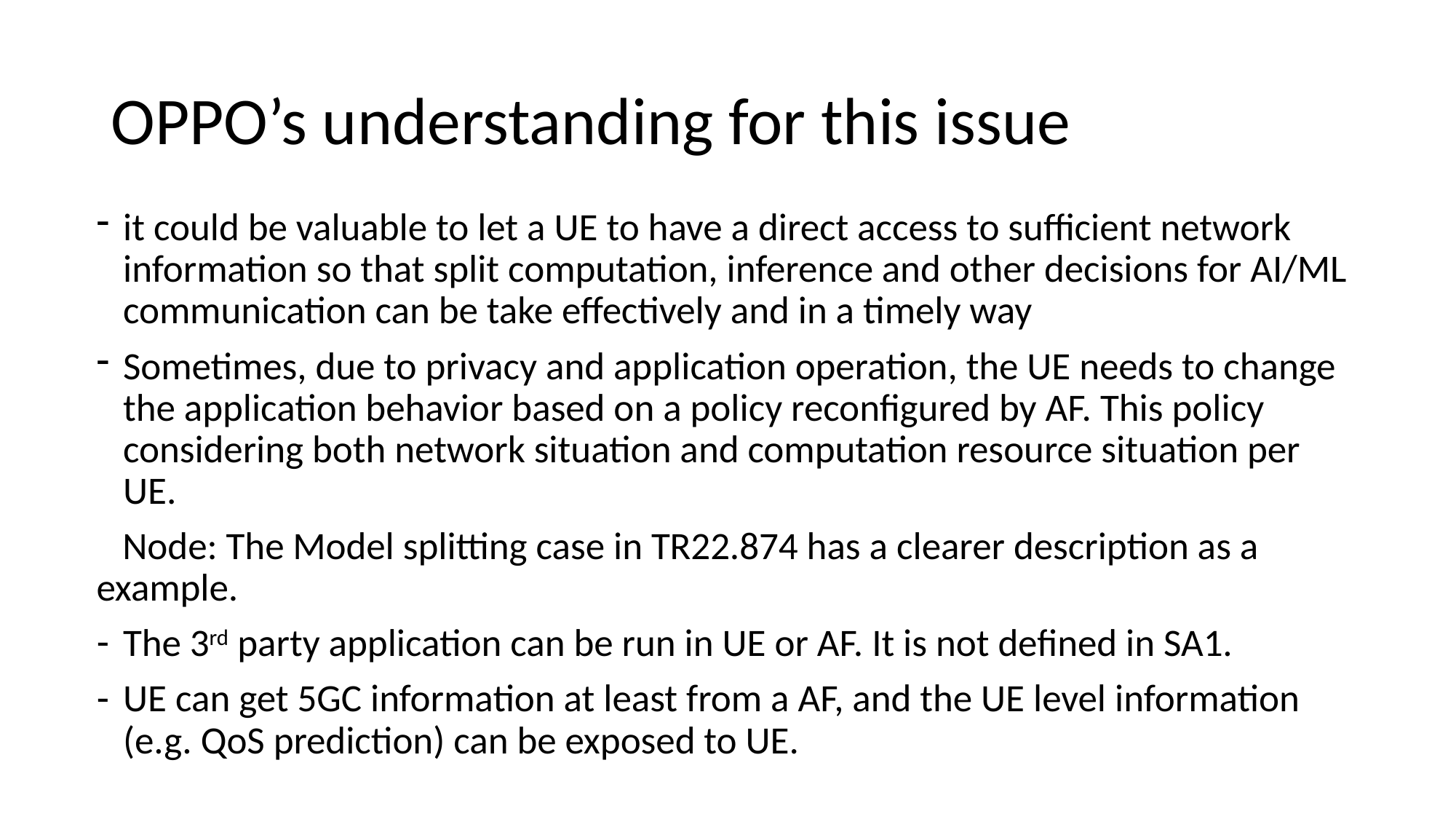

# OPPO’s understanding for this issue
it could be valuable to let a UE to have a direct access to sufficient network information so that split computation, inference and other decisions for AI/ML communication can be take effectively and in a timely way
Sometimes, due to privacy and application operation, the UE needs to change the application behavior based on a policy reconfigured by AF. This policy considering both network situation and computation resource situation per UE.
   Node: The Model splitting case in TR22.874 has a clearer description as a example.
The 3rd party application can be run in UE or AF. It is not defined in SA1.
UE can get 5GC information at least from a AF, and the UE level information (e.g. QoS prediction) can be exposed to UE.